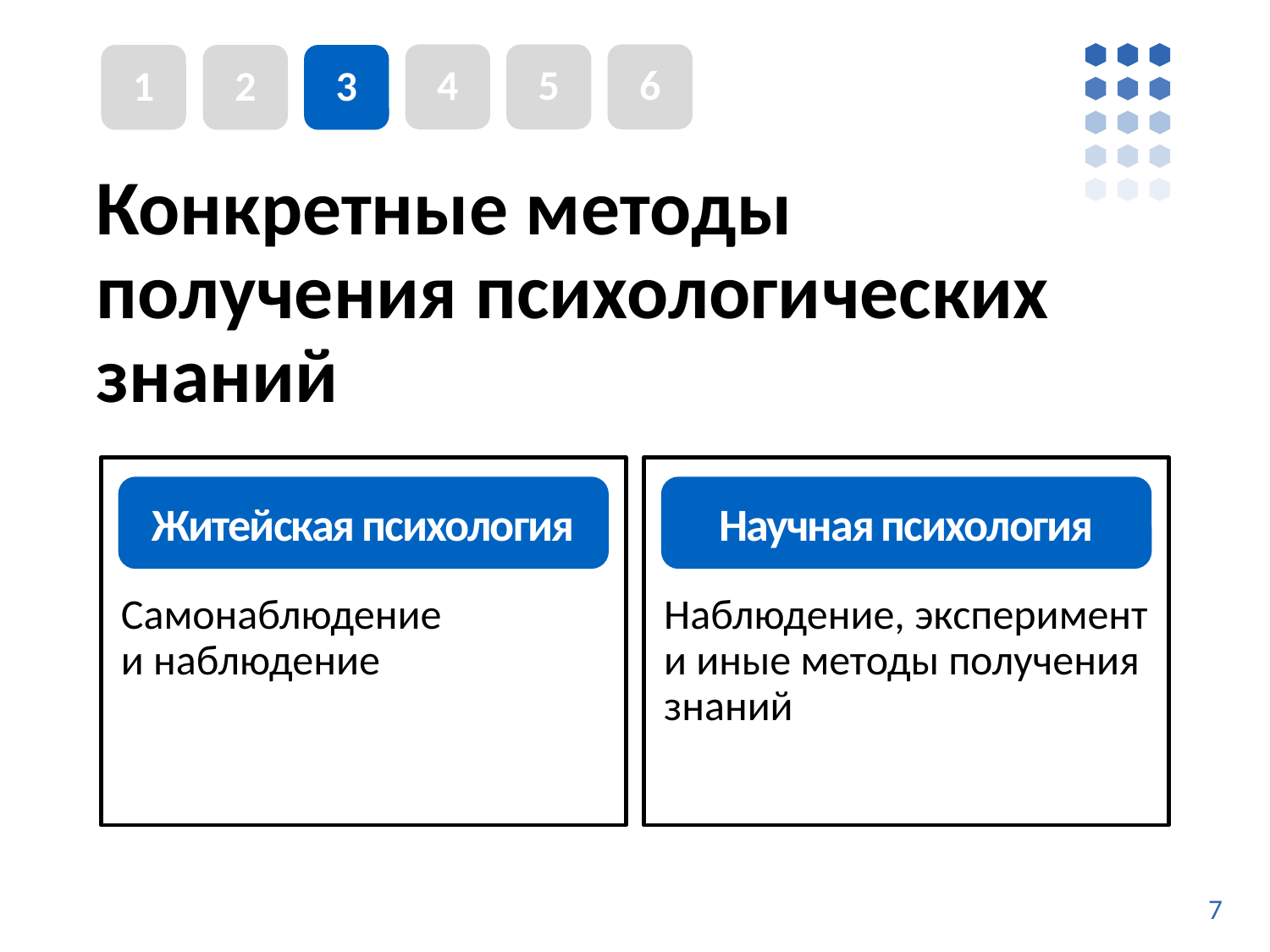

4
5
6
1
2
3
# Конкретные методы получения психологи­ческих знаний
Самонаблюдение
и наблюдение
Наблюдение, эксперимент и иные методы получения знаний
Житейская психология
Научная психология
7